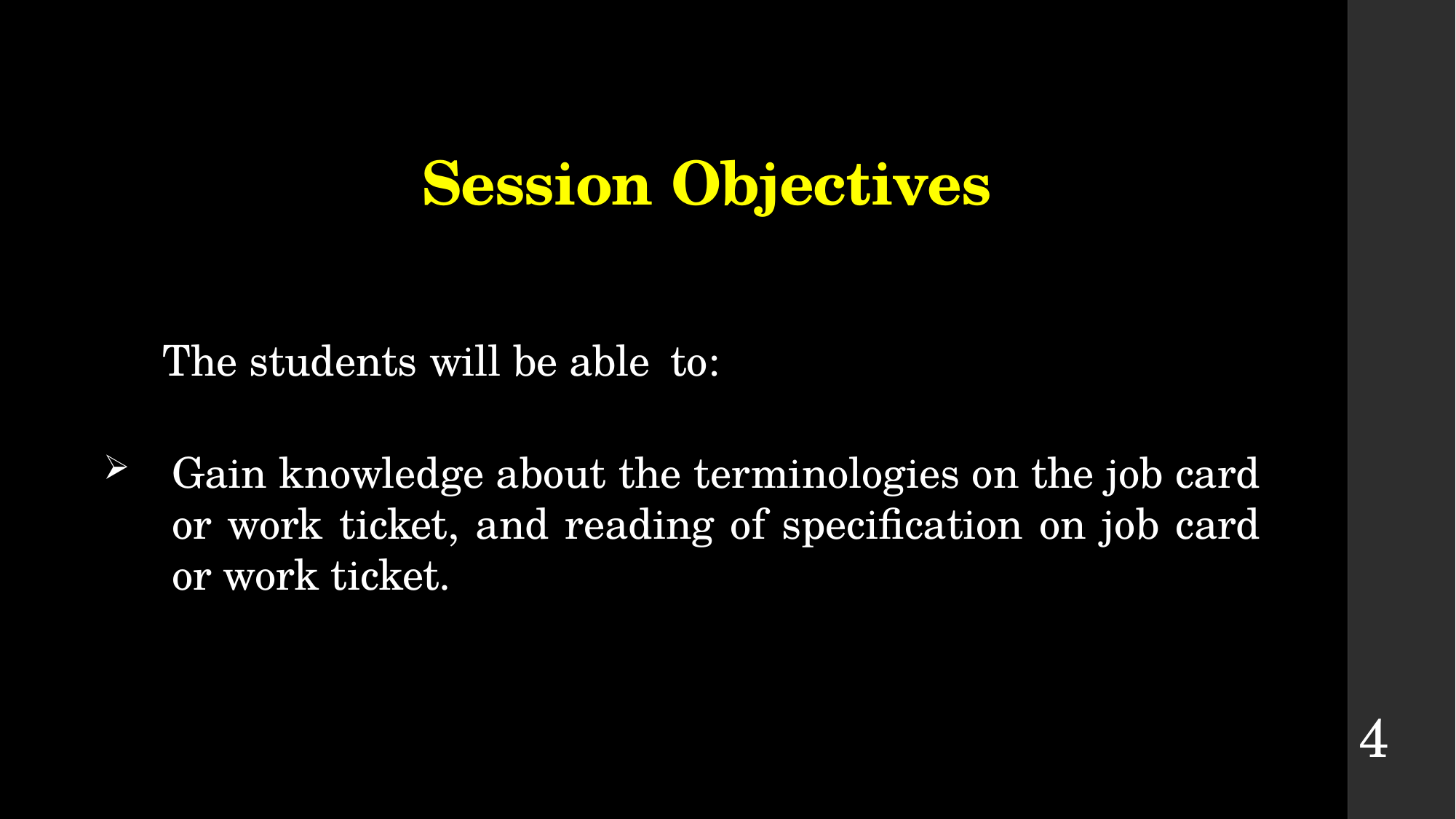

# Session Objectives
      The students will be able to:

Gain knowledge about the terminologies on the job card or work ticket, and reading of specification on job card or work ticket.
4